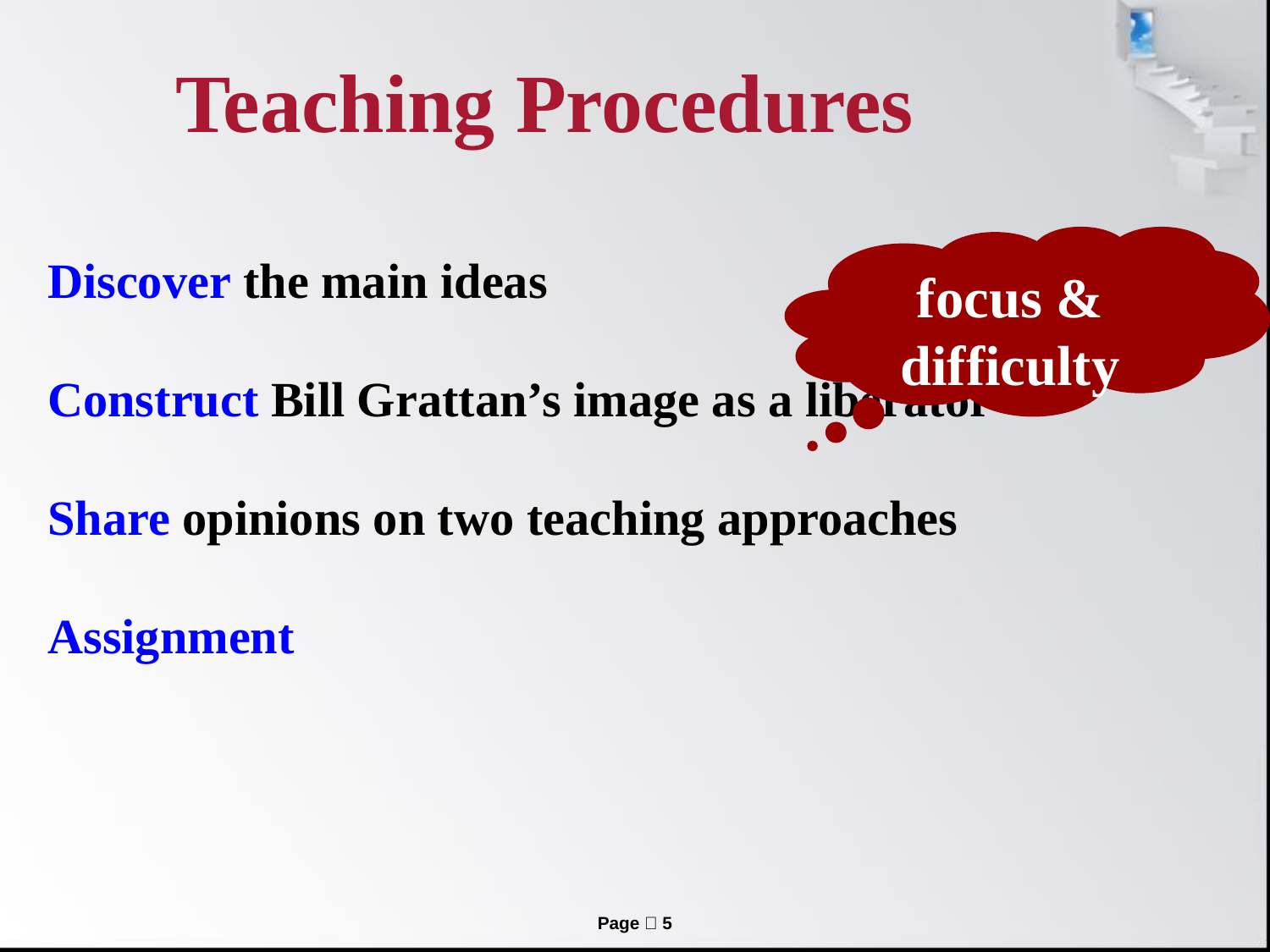

# Teaching Procedures
focus & difficulty
Discover the main ideas

Construct Bill Grattan’s image as a liberator

Share opinions on two teaching approaches

Assignment